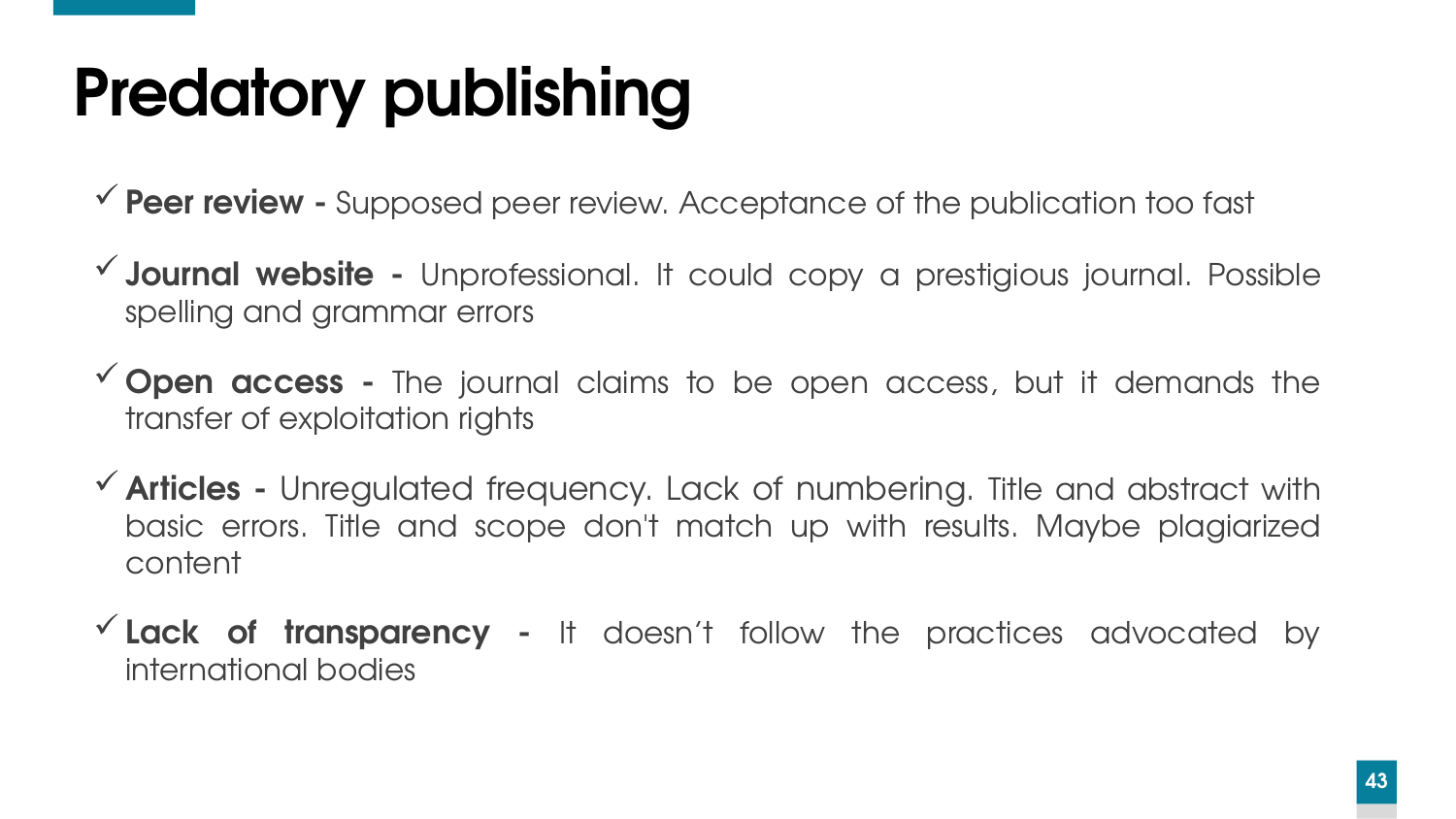

# Predatory publishing
Peer review - Supposed peer review. Acceptance of the publication too fast
Journal website - Unprofessional. It could copy a prestigious journal. Possible spelling and grammar errors
Open access - The journal claims to be open access, but it demands the transfer of exploitation rights
Articles - Unregulated frequency. Lack of numbering. Title and abstract with basic errors. Title and scope don't match up with results. Maybe plagiarized content
Lack of transparency - It doesn’t follow the practices advocated by international bodies